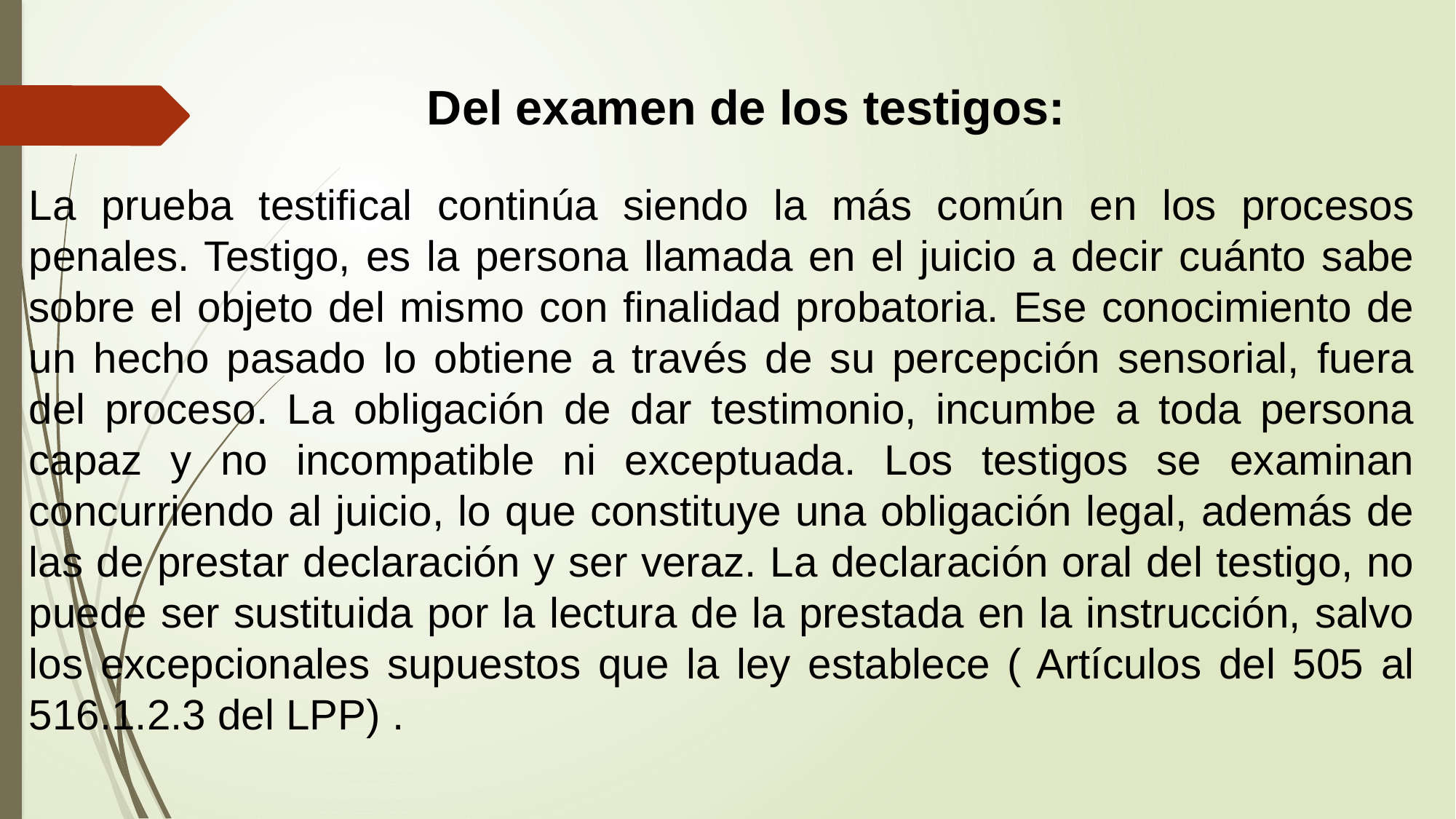

Del examen de los testigos:

La prueba testifical continúa siendo la más común en los procesos penales. Testigo, es la persona llamada en el juicio a decir cuánto sabe sobre el objeto del mismo con finalidad probatoria. Ese conocimiento de un hecho pasado lo obtiene a través de su percepción sensorial, fuera del proceso. La obligación de dar testimonio, incumbe a toda persona capaz y no incompatible ni exceptuada. Los testigos se examinan concurriendo al juicio, lo que constituye una obligación legal, además de las de prestar declaración y ser veraz. La declaración oral del testigo, no puede ser sustituida por la lectura de la prestada en la instrucción, salvo los excepcionales supuestos que la ley establece ( Artículos del 505 al 516.1.2.3 del LPP) .